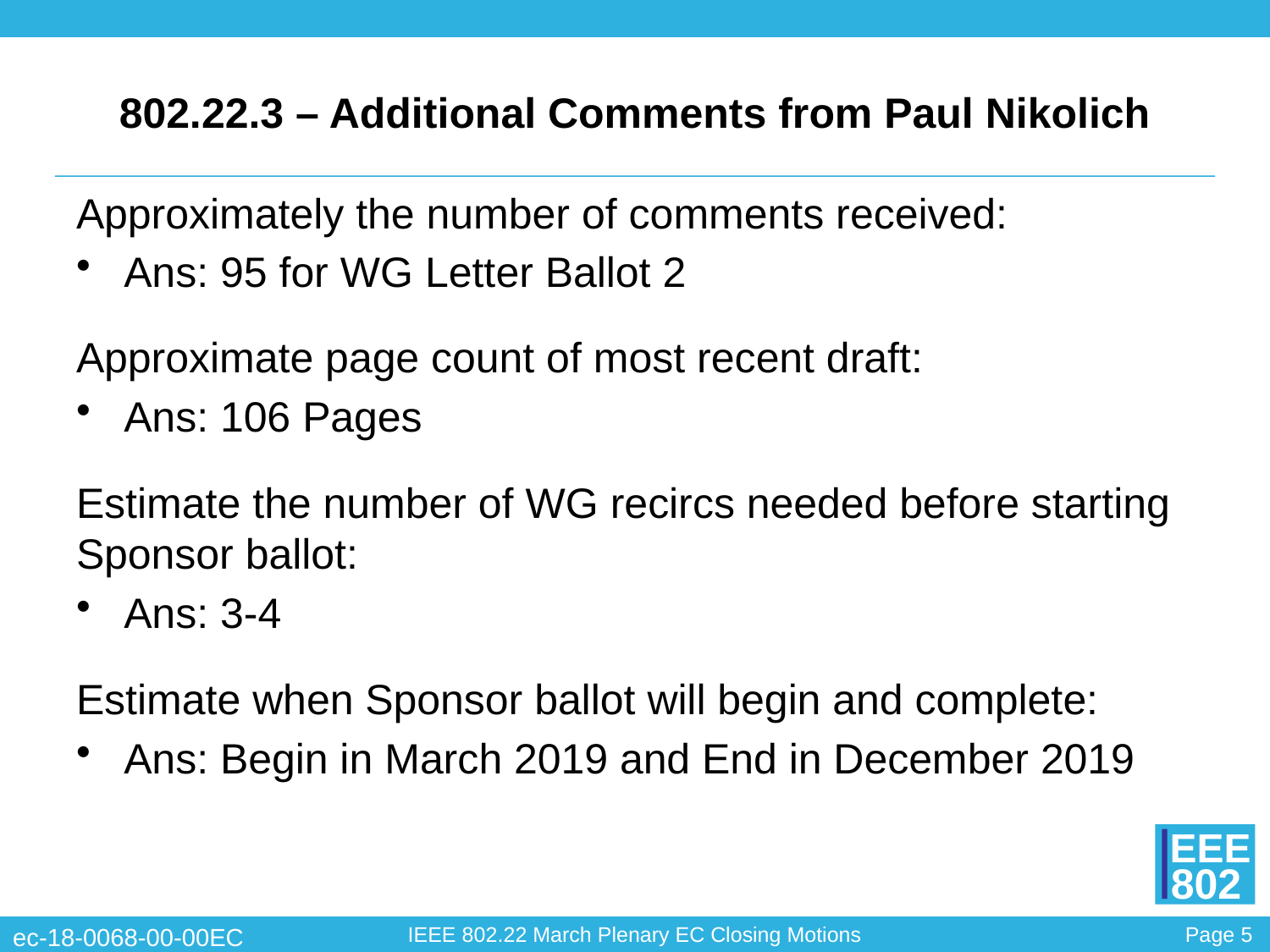

# 802.22.3 – Additional Comments from Paul Nikolich
Approximately the number of comments received:
Ans: 95 for WG Letter Ballot 2

Approximate page count of most recent draft:
Ans: 106 Pages

Estimate the number of WG recircs needed before starting Sponsor ballot:
Ans: 3-4

Estimate when Sponsor ballot will begin and complete:
Ans: Begin in March 2019 and End in December 2019